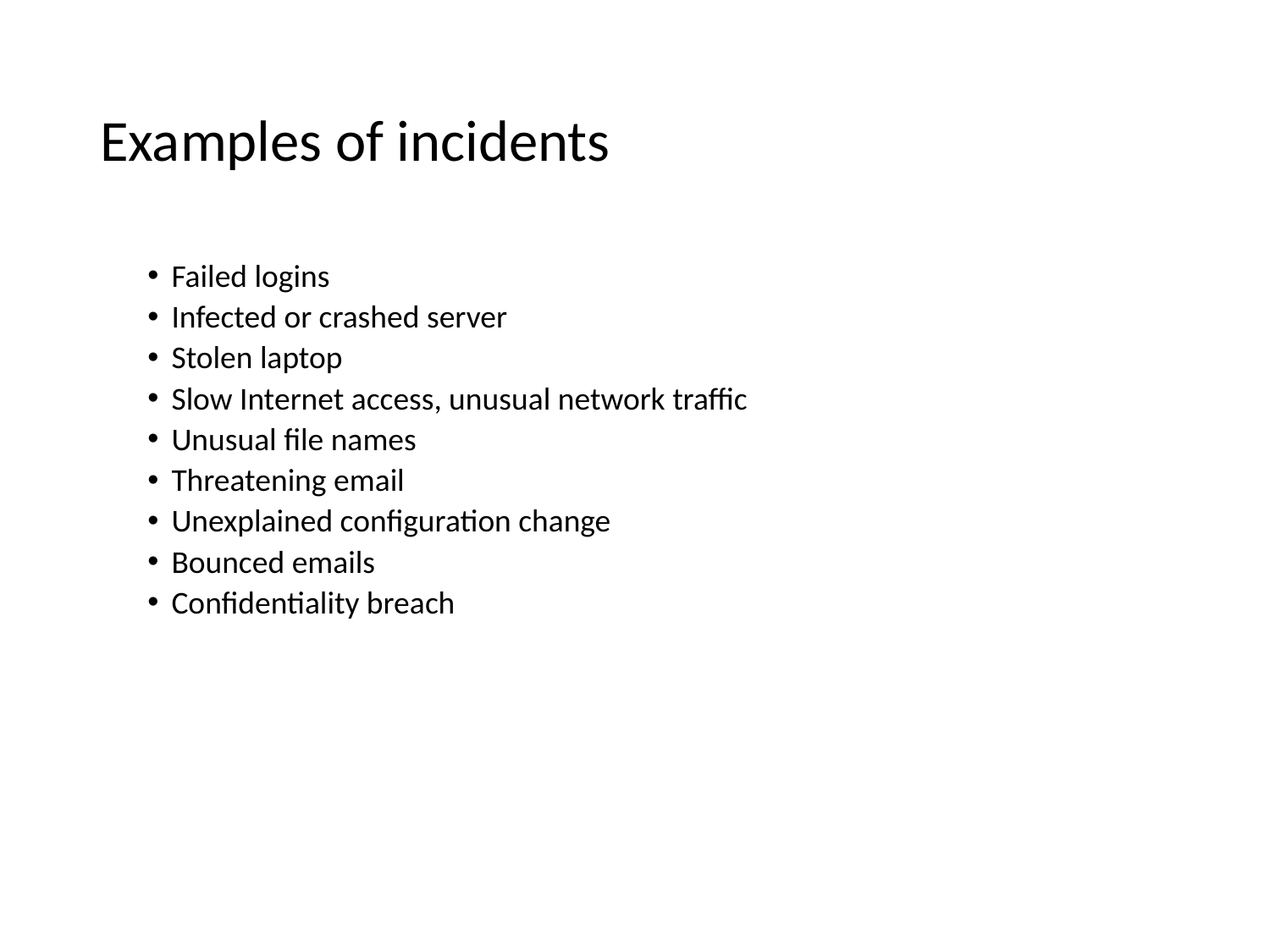

# Examples of incidents
Failed logins
Infected or crashed server
Stolen laptop
Slow Internet access, unusual network traffic
Unusual file names
Threatening email
Unexplained configuration change
Bounced emails
Confidentiality breach